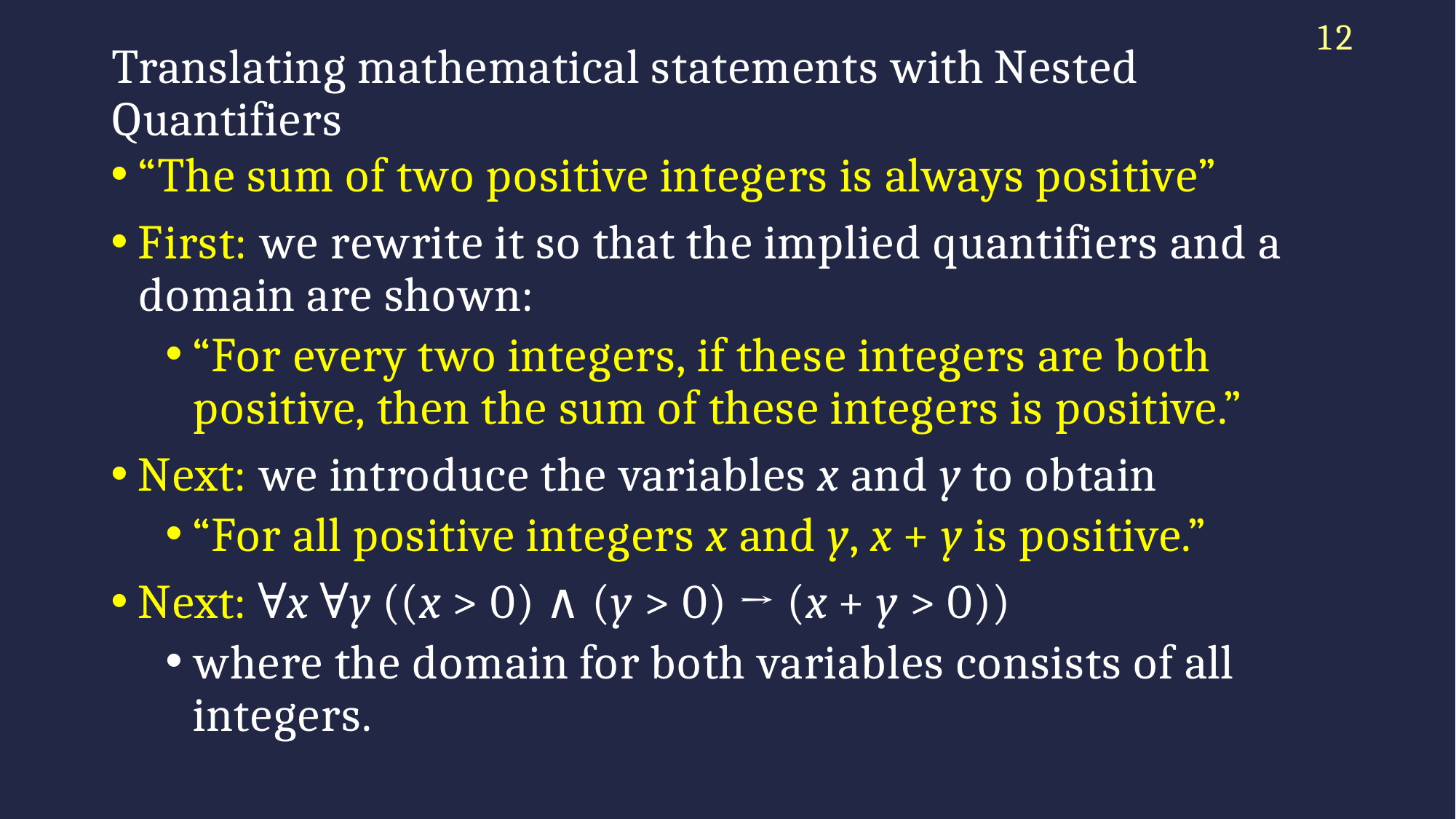

12
# Translating mathematical statements with Nested Quantifiers
“The sum of two positive integers is always positive”
First: we rewrite it so that the implied quantifiers and a domain are shown:
“For every two integers, if these integers are both positive, then the sum of these integers is positive.”
Next: we introduce the variables x and y to obtain
“For all positive integers x and y, x + y is positive.”
Next: ∀x ∀y ((x > 0) ∧ (y > 0) → (x + y > 0))
where the domain for both variables consists of all integers.